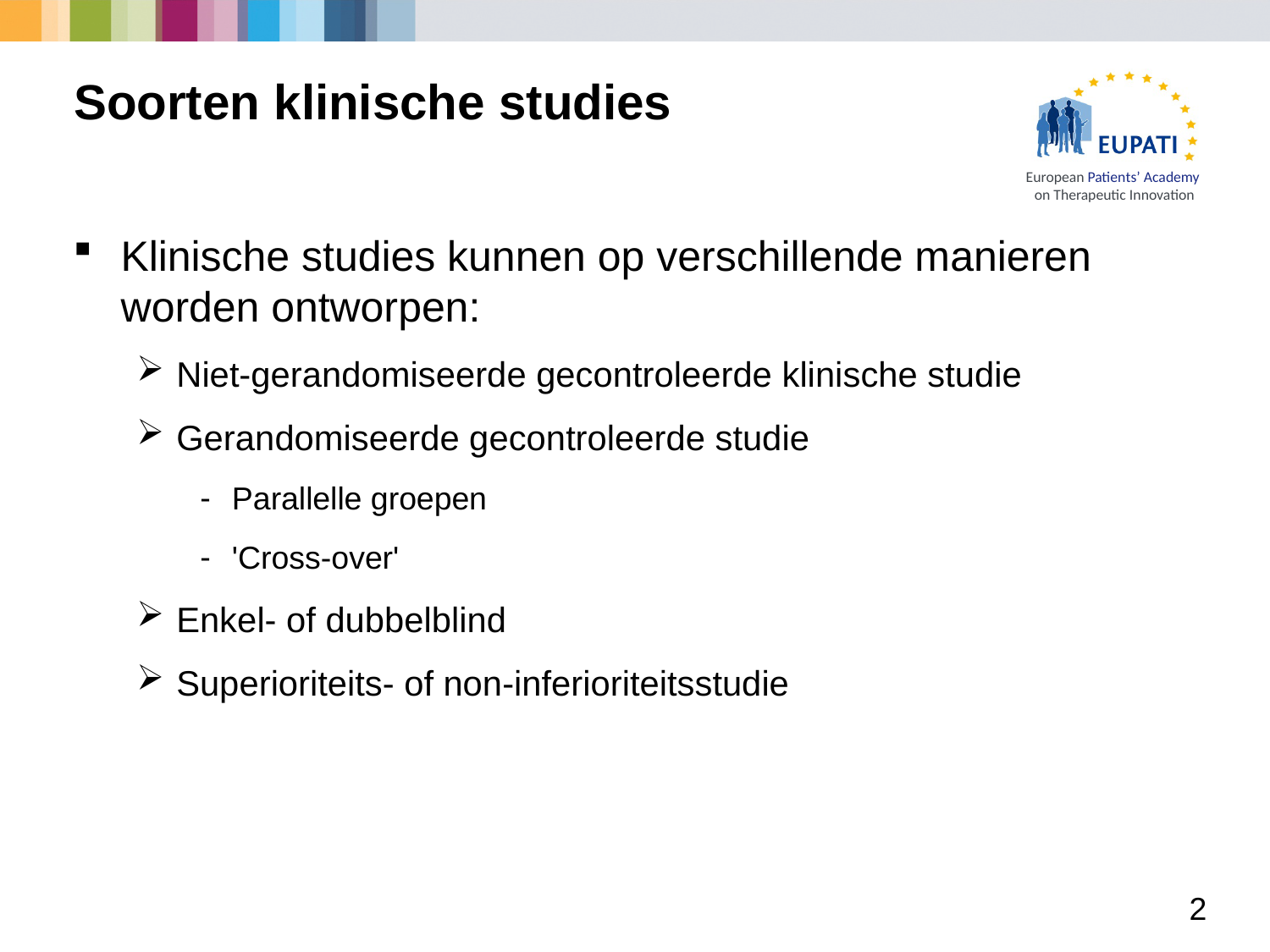

# Soorten klinische studies
Klinische studies kunnen op verschillende manieren worden ontworpen:
Niet-gerandomiseerde gecontroleerde klinische studie
Gerandomiseerde gecontroleerde studie
Parallelle groepen
'Cross-over'
Enkel- of dubbelblind
Superioriteits- of non-inferioriteitsstudie
2